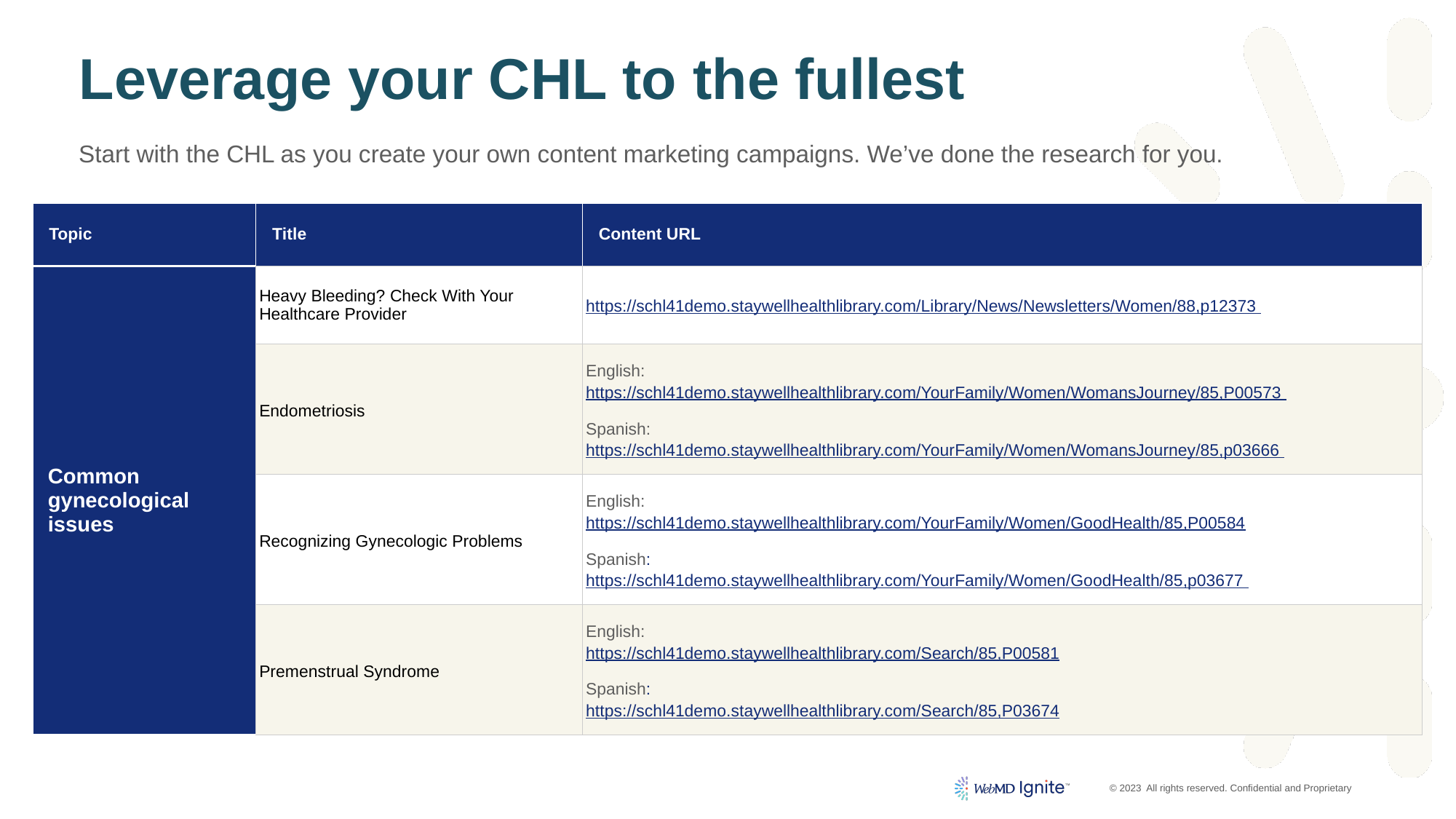

# Leverage your CHL to the fullest
Start with the CHL as you create your own content marketing campaigns. We’ve done the research for you.
| Topic | Title | Content URL |
| --- | --- | --- |
| Common gynecological issues | Heavy Bleeding? Check With Your Healthcare Provider | https://schl41demo.staywellhealthlibrary.com/Library/News/Newsletters/Women/88,p12373 |
|  | Endometriosis | English: https://schl41demo.staywellhealthlibrary.com/YourFamily/Women/WomansJourney/85,P00573 Spanish: https://schl41demo.staywellhealthlibrary.com/YourFamily/Women/WomansJourney/85,p03666 |
|  | Recognizing Gynecologic Problems | English: https://schl41demo.staywellhealthlibrary.com/YourFamily/Women/GoodHealth/85,P00584 Spanish: https://schl41demo.staywellhealthlibrary.com/YourFamily/Women/GoodHealth/85,p03677 |
|  | Premenstrual Syndrome | English: https://schl41demo.staywellhealthlibrary.com/Search/85,P00581 Spanish: https://schl41demo.staywellhealthlibrary.com/Search/85,P03674 |